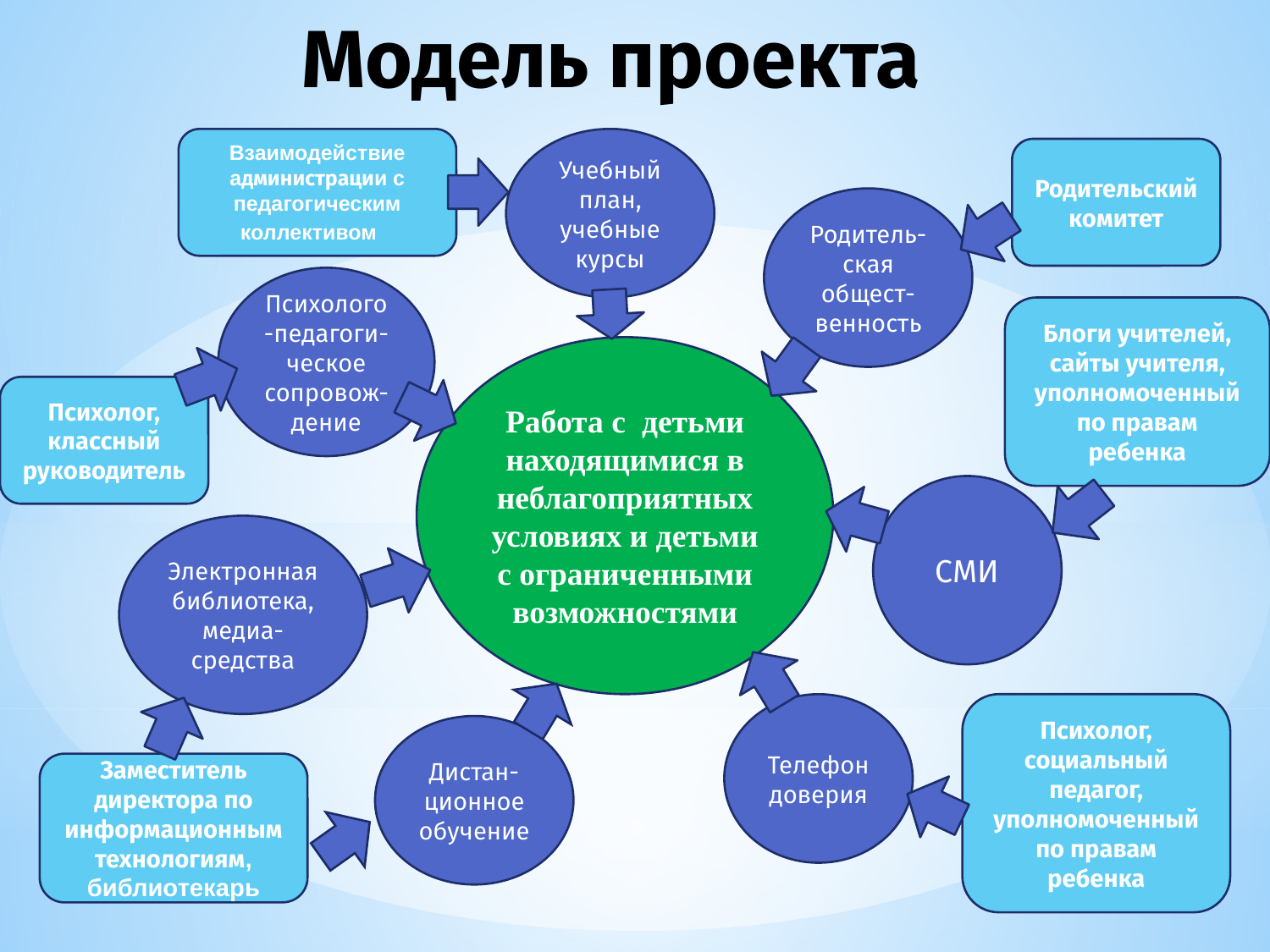

Модель проекта
Взаимодействие администрации с педагогическим коллективом
Учебный план, учебные курсы
Родительский комитет

Родитель-ская общест-венность

Психолого-педагоги-ческое сопровож-дение

Блоги учителей, сайты учителя, уполномоченный по правам ребенка

Работа с  детьми находящимися в неблагоприятных условиях и детьми с ограниченными возможностями

Психолог, классный руководитель

СМИ

Электронная библиотека, медиа- средства

Телефон доверия
Психолог, социальный педагог, уполномоченный по правам ребенка

Дистан-ционное обучение
Заместитель директора по информационным технологиям, библиотекарь